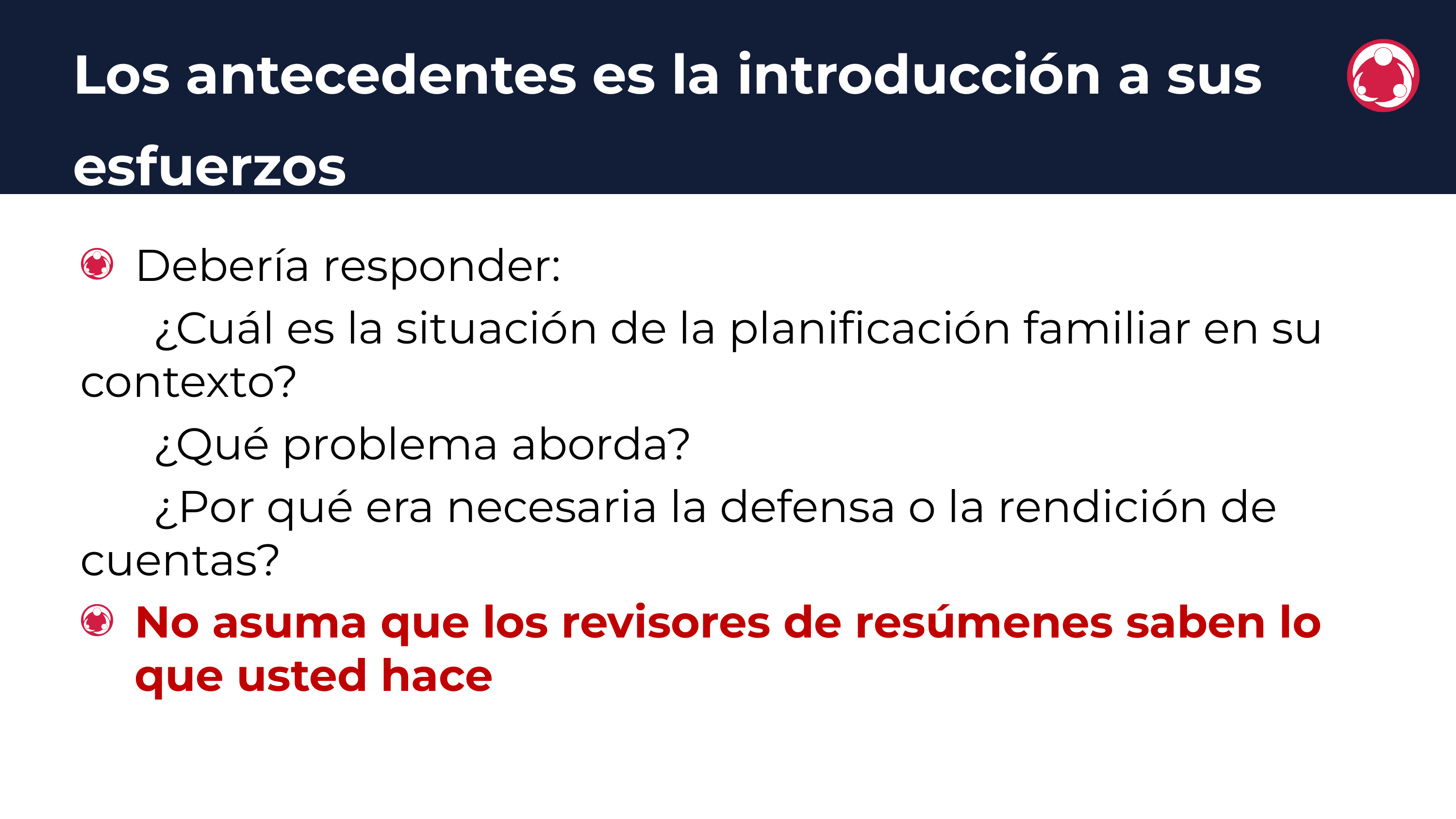

Los antecedentes es la introducción a sus esfuerzos

Debería responder:
	¿Cuál es la situación de la planificación familiar en su contexto?
	¿Qué problema aborda?
	¿Por qué era necesaria la defensa o la rendición de cuentas?
No asuma que los revisores de resúmenes saben lo que usted hace